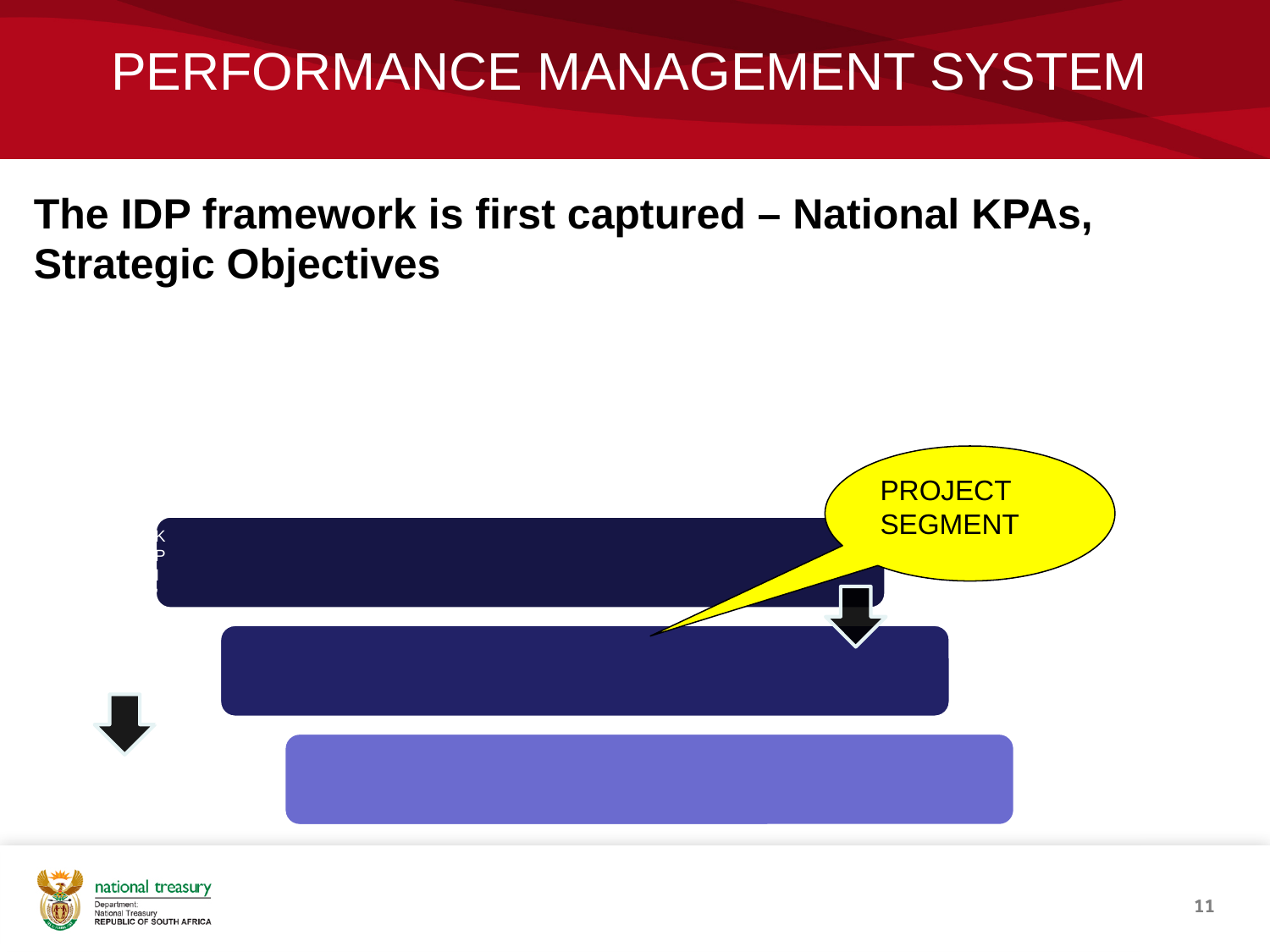

# PERFORMANCE MANAGEMENT SYSTEM
The IDP framework is first captured – National KPAs, Strategic Objectives

PROJECT SEGMENT
IDP
Projects
11